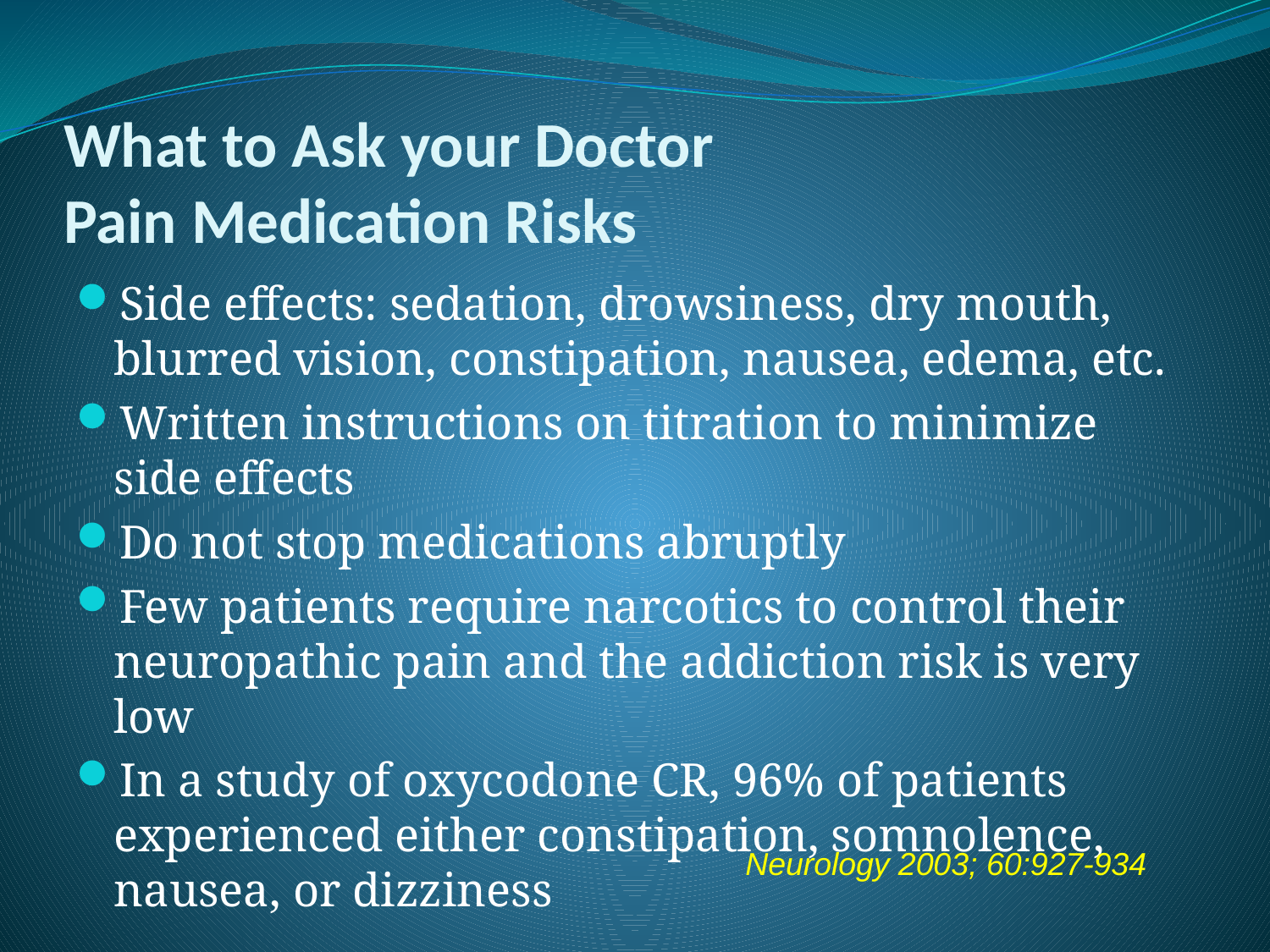

# What to Ask your Doctor Pain Medication Risks
Side effects: sedation, drowsiness, dry mouth, blurred vision, constipation, nausea, edema, etc.
Written instructions on titration to minimize side effects
Do not stop medications abruptly
Few patients require narcotics to control their neuropathic pain and the addiction risk is very low
In a study of oxycodone CR, 96% of patients experienced either constipation, somnolence,  nausea, or dizziness

Neurology 2003; 60:927-934